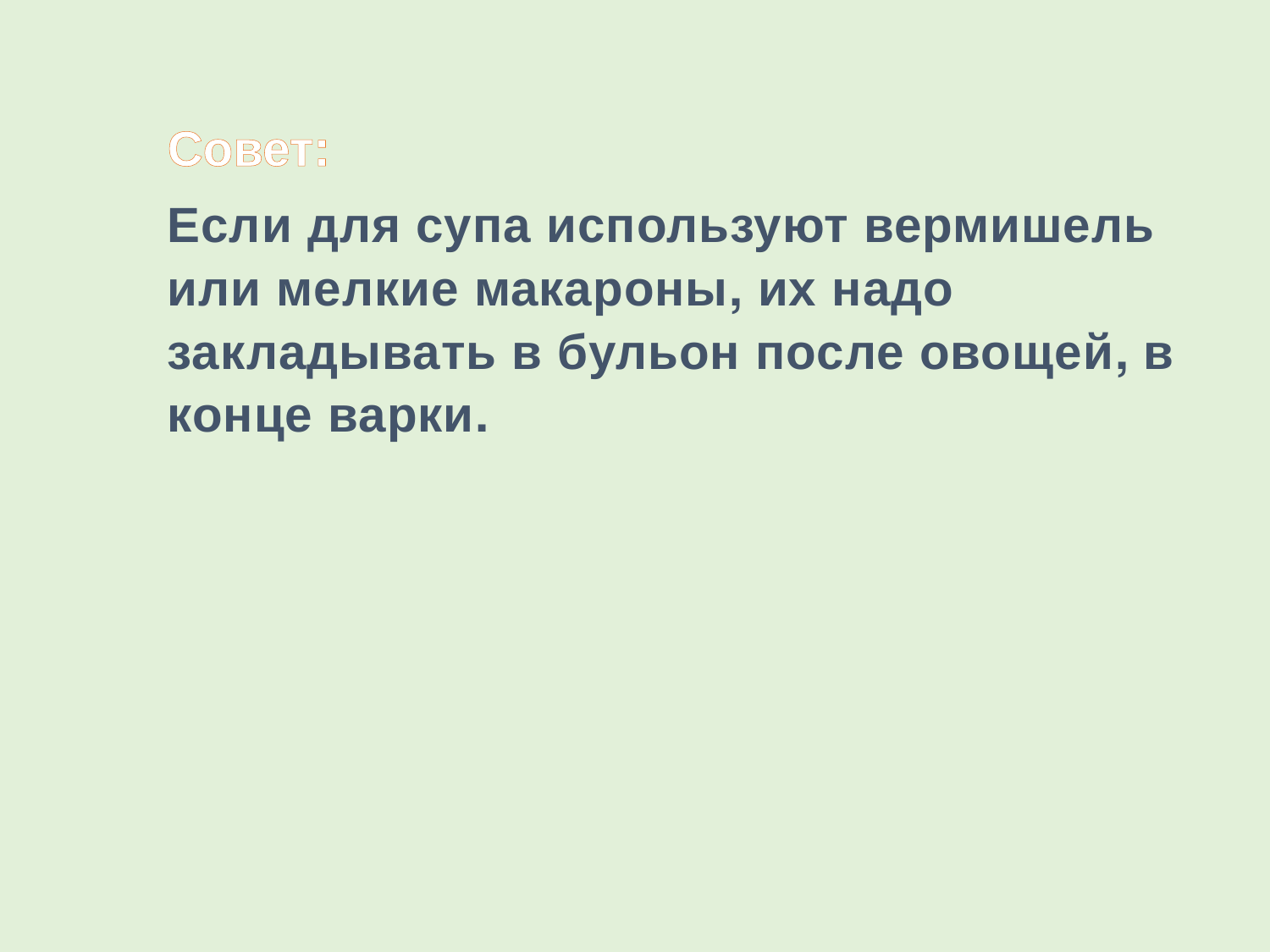

Совет:
Если для супа используют вермишель или мелкие макароны, их надо закладывать в бульон после овощей, в конце варки.